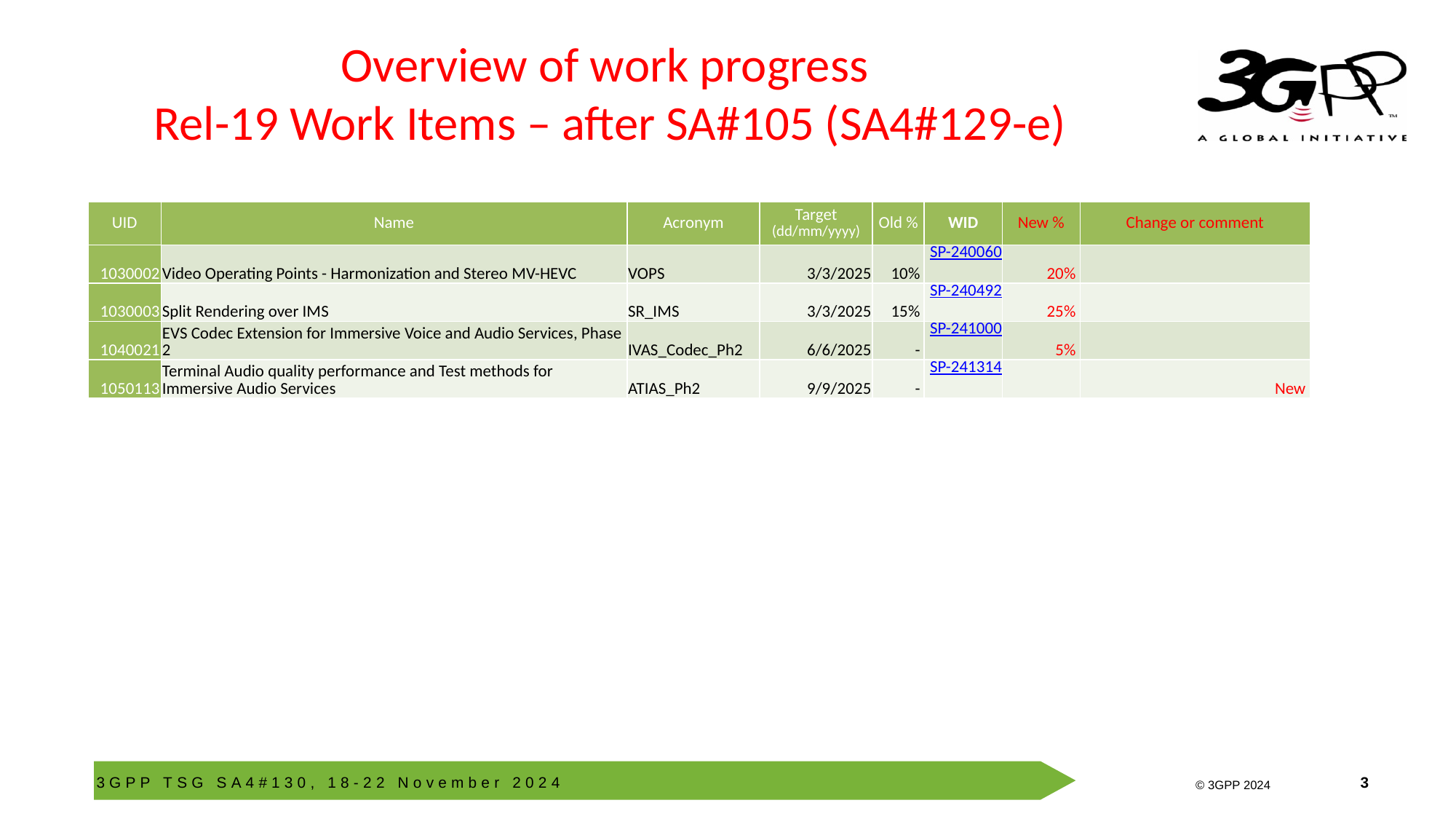

# Overview of work progress Rel-19 Work Items – after SA#105 (SA4#129-e)
| UID | Name | Acronym | Target (dd/mm/yyyy) | Old % | WID | New % | Change or comment |
| --- | --- | --- | --- | --- | --- | --- | --- |
| 1030002 | Video Operating Points - Harmonization and Stereo MV-HEVC | VOPS | 3/3/2025 | 10% | SP-240060 | 20% |  |
| 1030003 | Split Rendering over IMS | SR\_IMS | 3/3/2025 | 15% | SP-240492 | 25% |  |
| 1040021 | EVS Codec Extension for Immersive Voice and Audio Services, Phase 2 | IVAS\_Codec\_Ph2 | 6/6/2025 | - | SP-241000 | 5% |  |
| 1050113 | Terminal Audio quality performance and Test methods for Immersive Audio Services | ATIAS\_Ph2 | 9/9/2025 | - | SP-241314 |  | New |